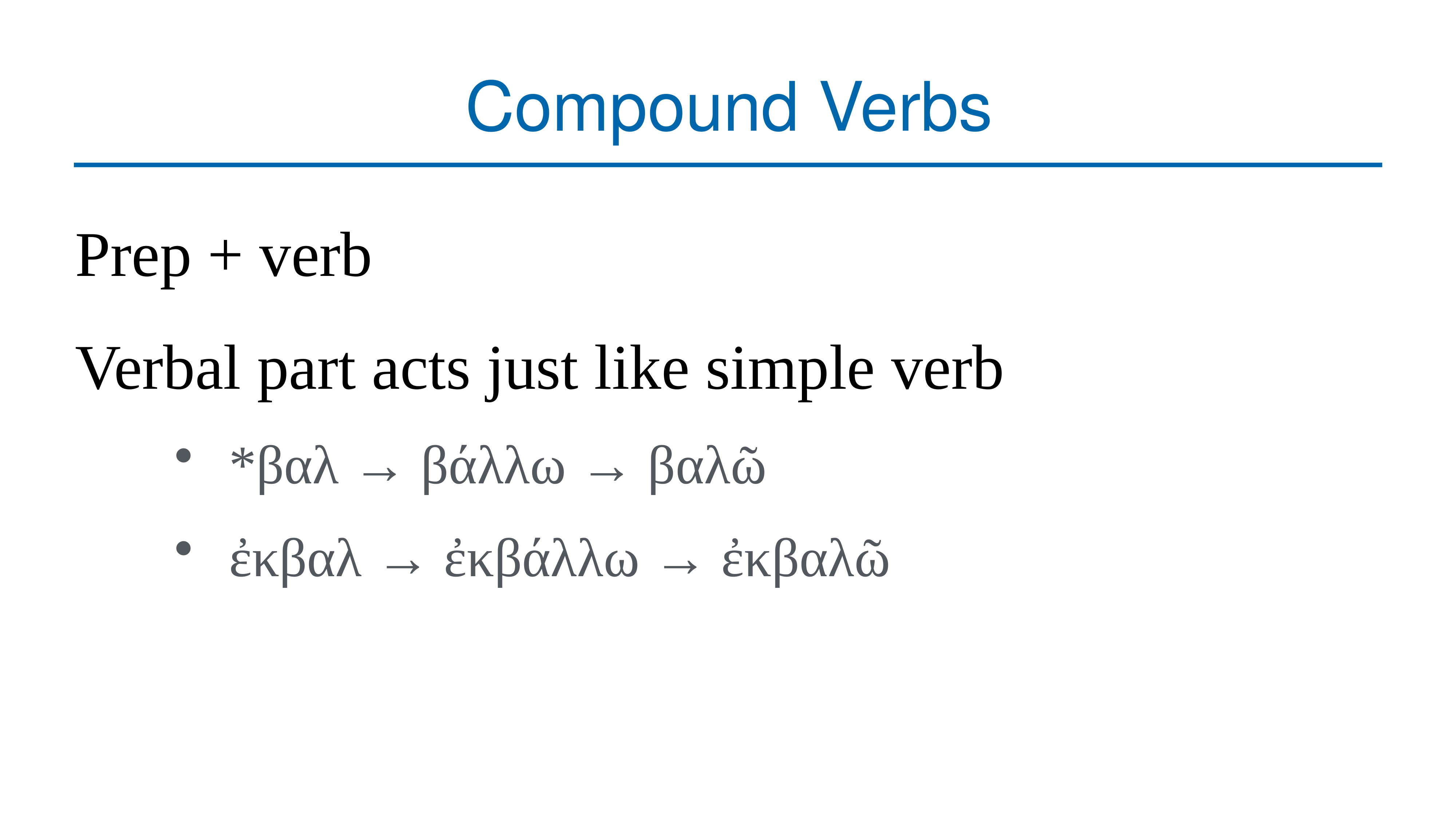

# Compound Verbs
Prep + verb
Verbal part acts just like simple verb
*βαλ → βάλλω → βαλῶ
ἐκβαλ → ἐκβάλλω → ἐκβαλῶ